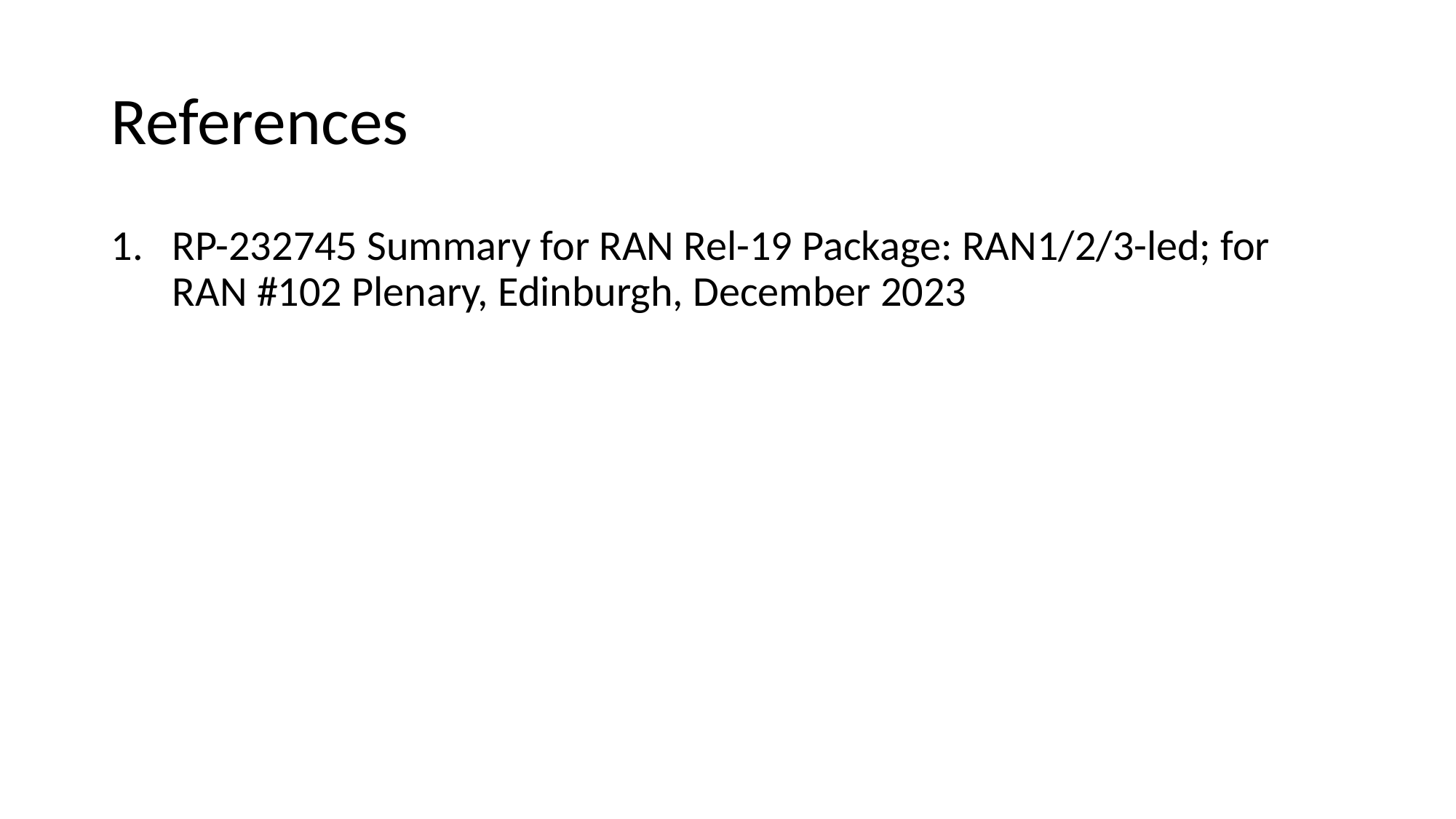

# References
RP-232745 Summary for RAN Rel-19 Package: RAN1/2/3-led; for RAN #102 Plenary, Edinburgh, December 2023